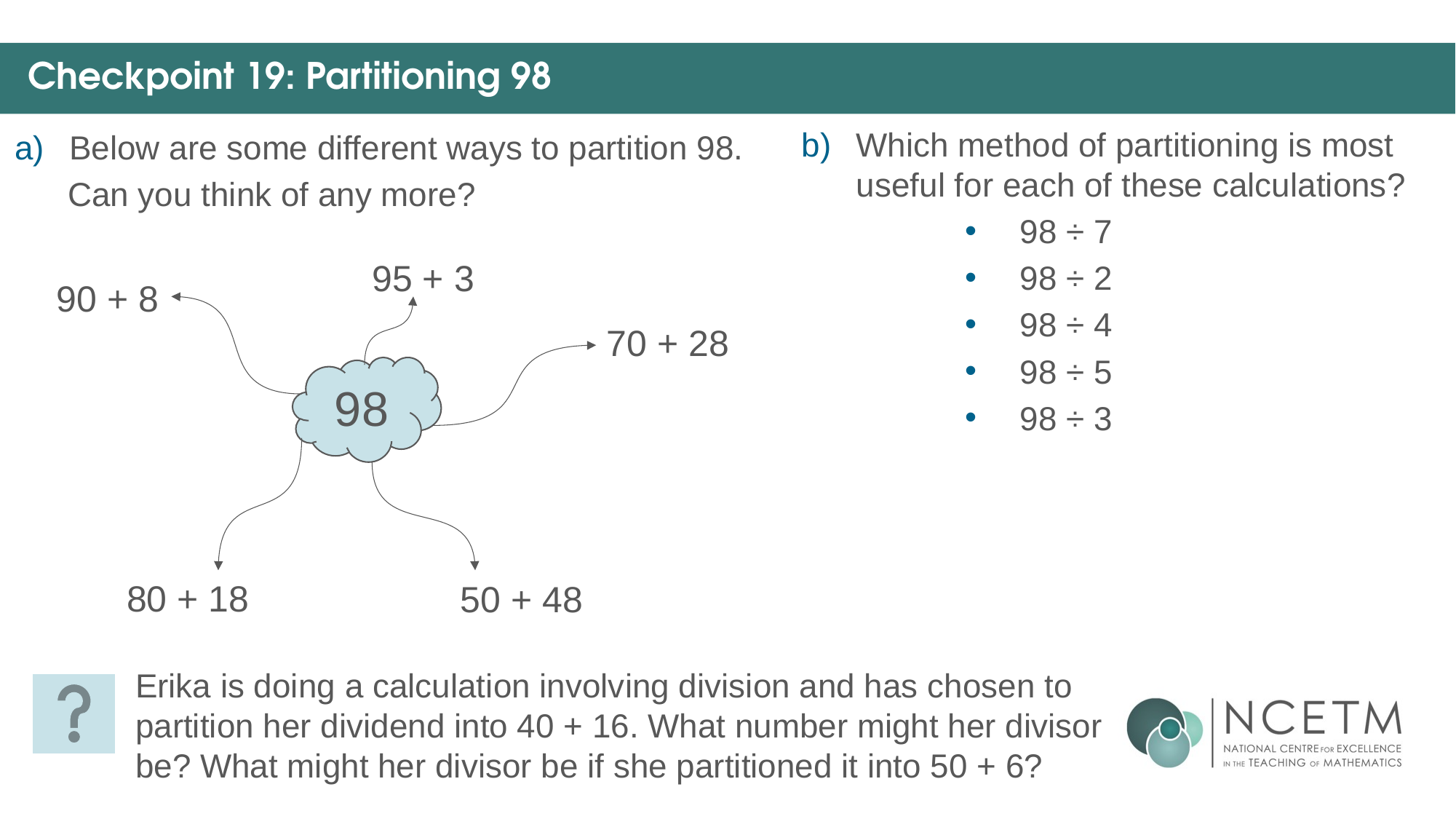

Checkpoint 19: Partitioning 98

Which method of partitioning is most useful for each of these calculations?
98 ÷ 7
98 ÷ 2
98 ÷ 4
98 ÷ 5
98 ÷ 3

Below are some different ways to partition 98.
Can you think of any more?
95 + 3
90 + 8
70 + 28
98
80 + 18
50 + 48
Erika is doing a calculation involving division and has chosen to partition her dividend into 40 + 16. What number might her divisor be? What might her divisor be if she partitioned it into 50 + 6?